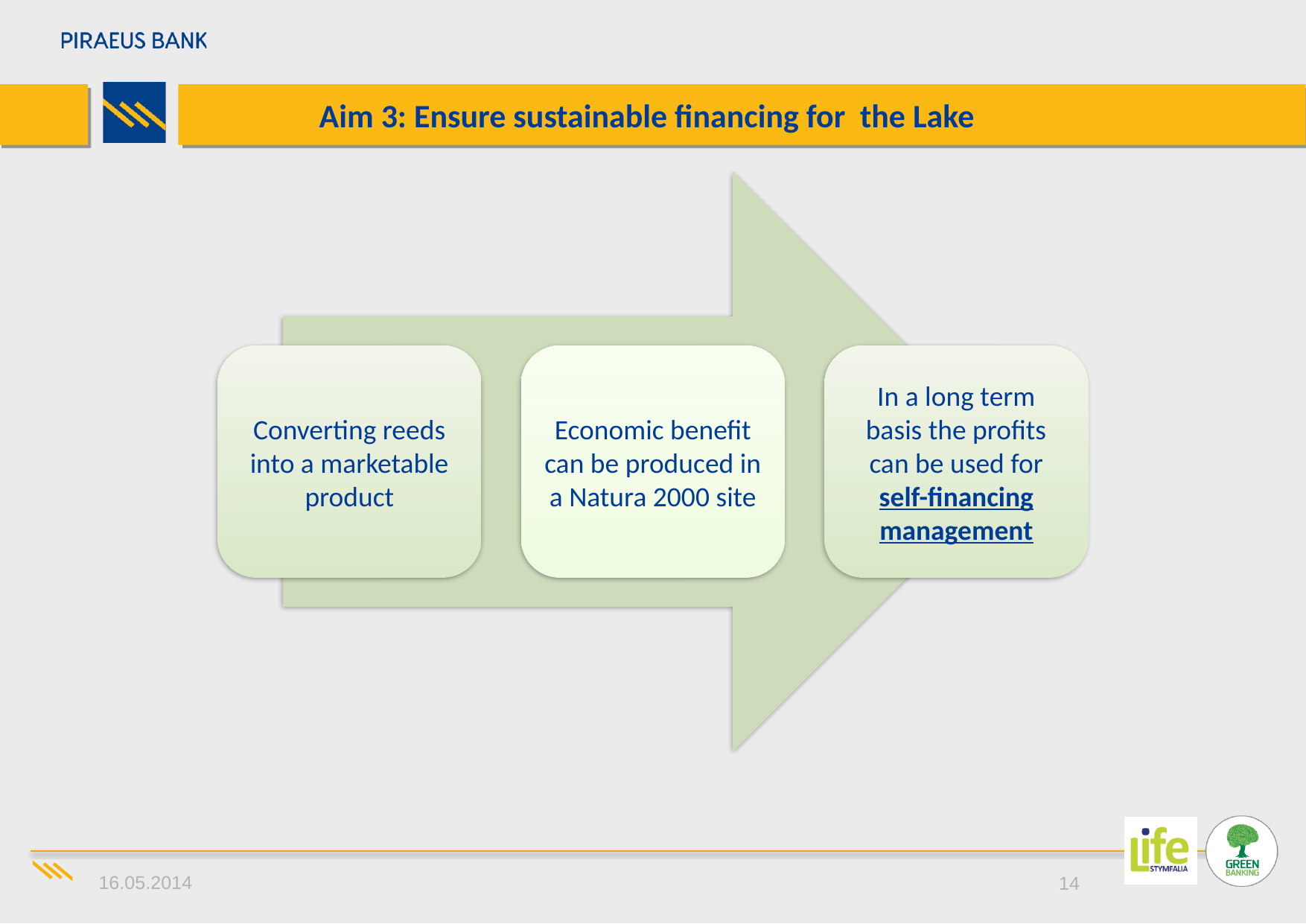

# Aim 3: Ensure sustainable financing for  the Lake
Converting reeds into a marketable product
Economic benefit can be produced in a Natura 2000 site
In a long term basis the profits can be used for self-financing management
16.05.2014
14